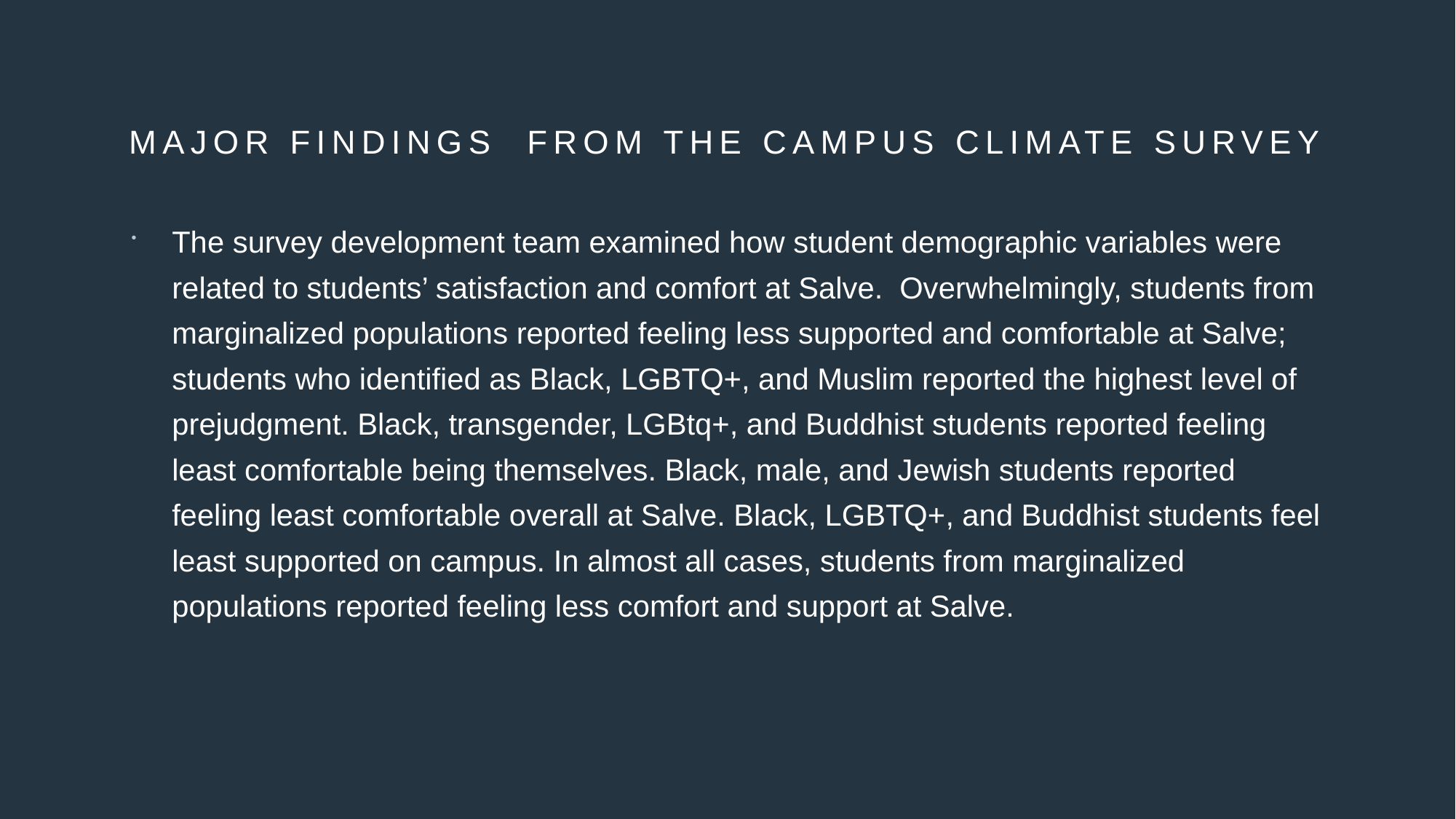

# Major Findings  From the Campus Climate Survey
The survey development team examined how student demographic variables were related to students’ satisfaction and comfort at Salve.  Overwhelmingly, students from marginalized populations reported feeling less supported and comfortable at Salve; students who identified as Black, LGBTQ+, and Muslim reported the highest level of prejudgment. Black, transgender, LGBtq+, and Buddhist students reported feeling least comfortable being themselves. Black, male, and Jewish students reported feeling least comfortable overall at Salve. Black, LGBTQ+, and Buddhist students feel least supported on campus. In almost all cases, students from marginalized populations reported feeling less comfort and support at Salve.